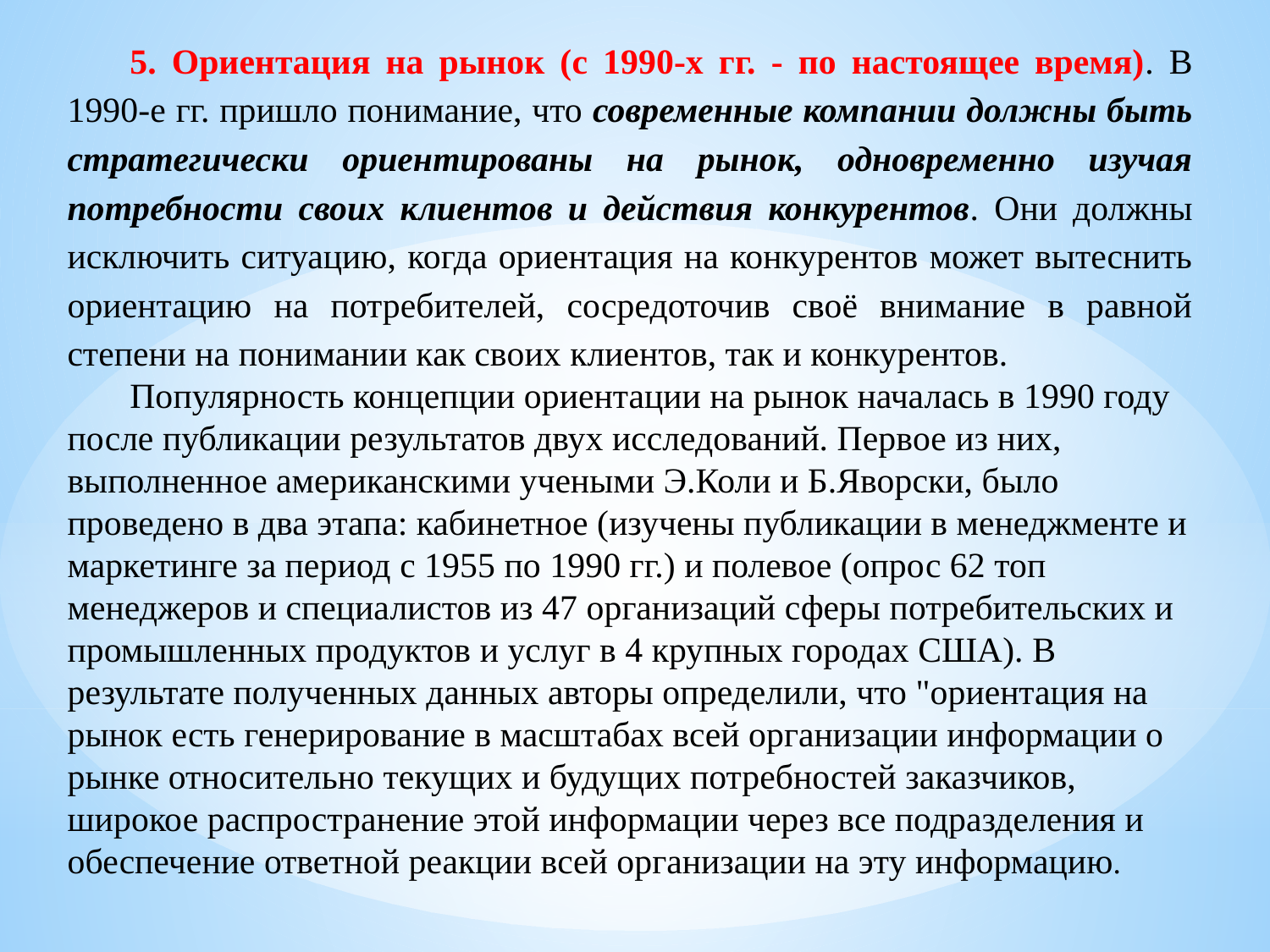

5. Ориентация на рынок (с 1990-х гг. - по настоящее время). В 1990-е гг. пришло понимание, что современные компании должны быть стратегически ориентированы на рынок, одновременно изучая потребности своих клиентов и действия конкурентов. Они должны исключить ситуацию, когда ориентация на конкурентов может вытеснить ориентацию на потребителей, сосредоточив своё внимание в равной степени на понимании как своих клиентов, так и конкурентов.
Популярность концепции ориентации на рынок началась в 1990 году после публикации результатов двух исследований. Первое из них, выполненное американскими учеными Э.Коли и Б.Яворски, было проведено в два этапа: кабинетное (изучены публикации в менеджменте и маркетинге за период с 1955 по 1990 гг.) и полевое (опрос 62 топ менеджеров и специалистов из 47 организаций сферы потребительских и промышленных продуктов и услуг в 4 крупных городах США). В результате полученных данных авторы определили, что "ориентация на рынок есть генерирование в масштабах всей организации информации о рынке относительно текущих и будущих потребностей заказчиков, широкое распространение этой информации через все подразделения и обеспечение ответной реакции всей организации на эту информацию.